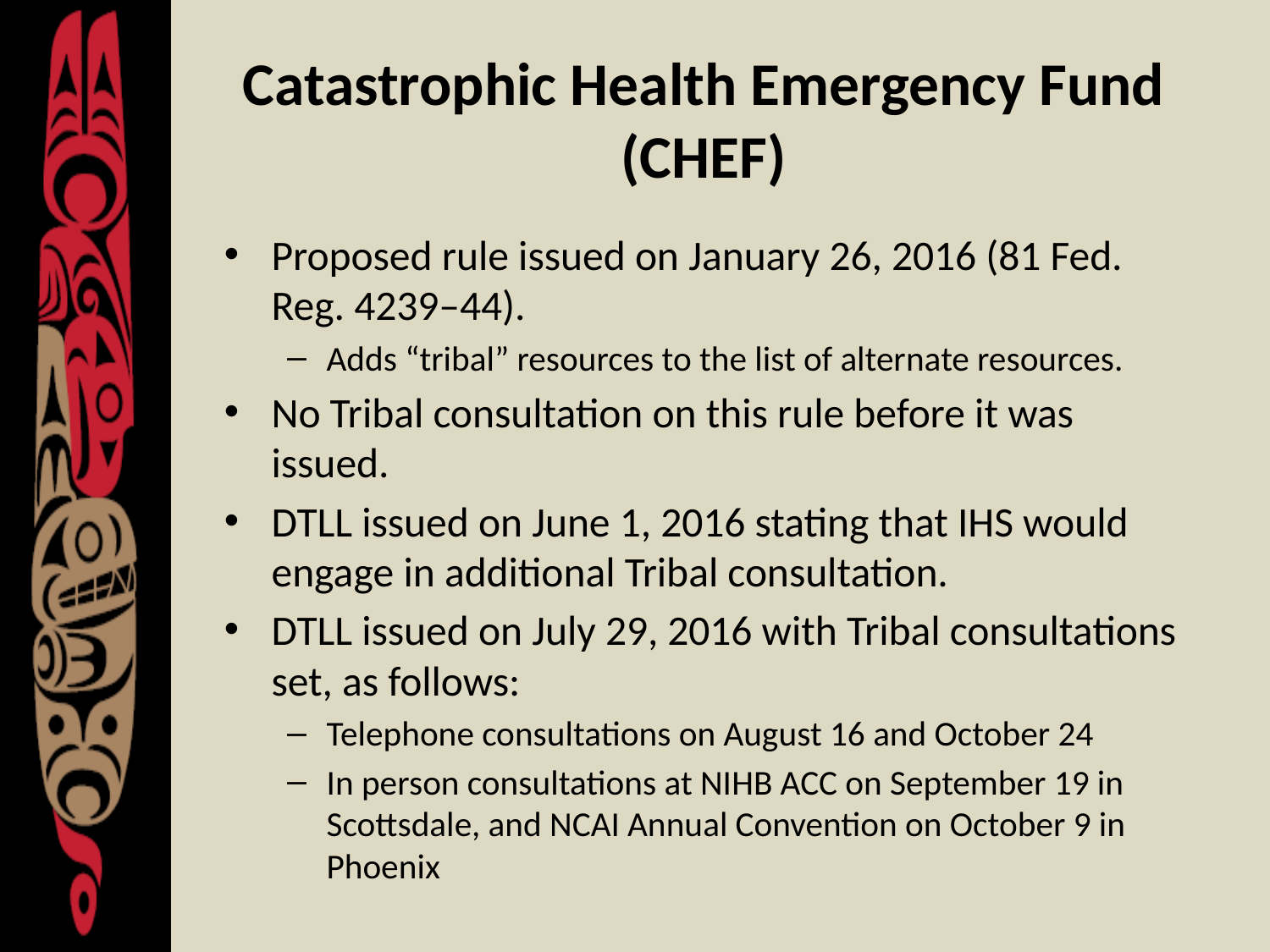

# Catastrophic Health Emergency Fund (CHEF)
Proposed rule issued on January 26, 2016 (81 Fed. Reg. 4239–44).
Adds “tribal” resources to the list of alternate resources.
No Tribal consultation on this rule before it was issued.
DTLL issued on June 1, 2016 stating that IHS would engage in additional Tribal consultation.
DTLL issued on July 29, 2016 with Tribal consultations set, as follows:
Telephone consultations on August 16 and October 24
In person consultations at NIHB ACC on September 19 in Scottsdale, and NCAI Annual Convention on October 9 in Phoenix